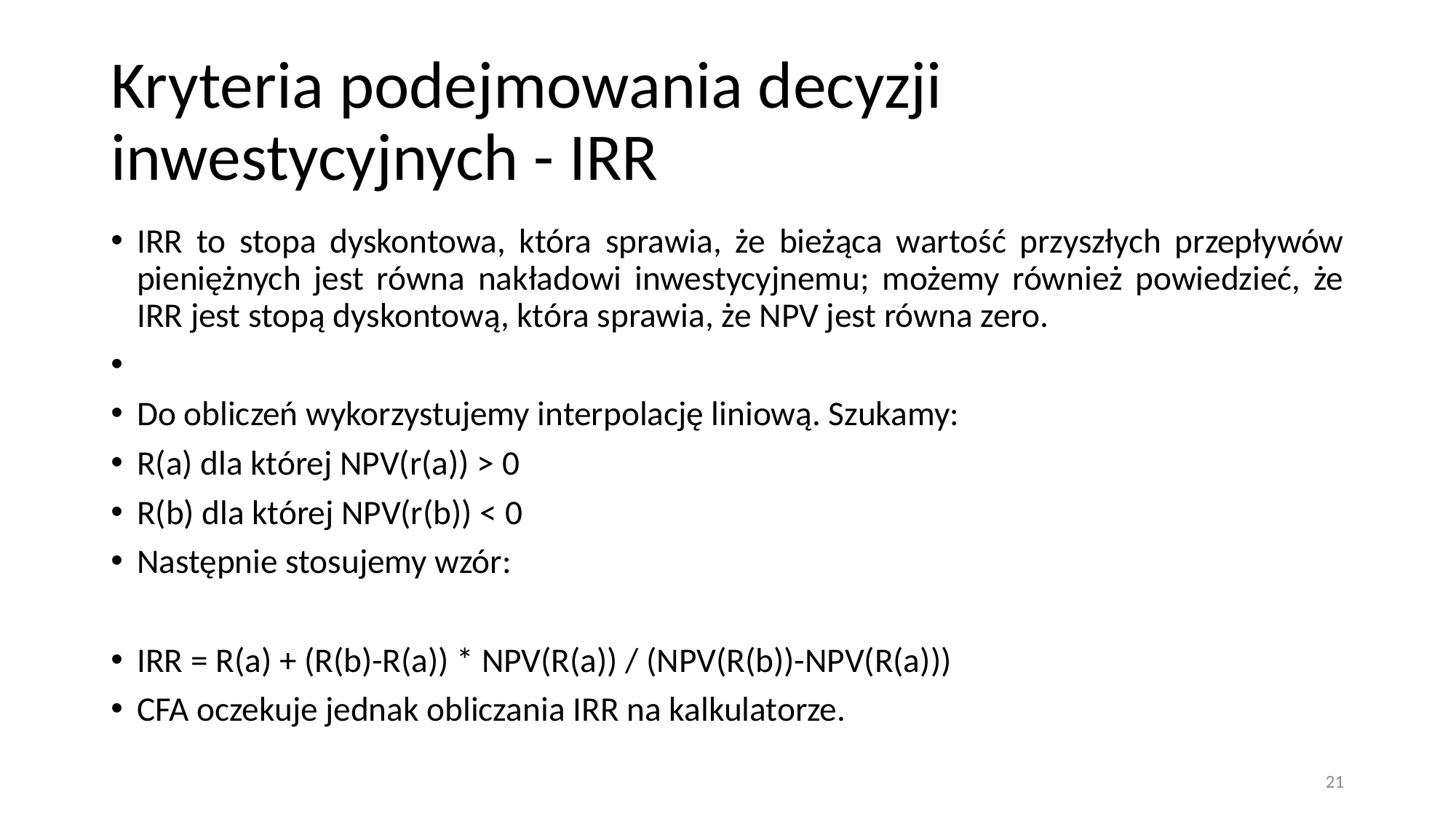

# Kryteria podejmowania decyzji inwestycyjnych - IRR
IRR to stopa dyskontowa, która sprawia, że ​​bieżąca wartość przyszłych przepływów pieniężnych jest równa nakładowi inwestycyjnemu; możemy również powiedzieć, że IRR jest stopą dyskontową, która sprawia, że ​​NPV jest równa zero.

Do obliczeń wykorzystujemy interpolację liniową. Szukamy:
R(a) dla której NPV(r(a)) > 0
R(b) dla której NPV(r(b)) < 0
Następnie stosujemy wzór:

IRR = R(a) + (R(b)-R(a)) * NPV(R(a)) / (NPV(R(b))-NPV(R(a)))
CFA oczekuje jednak obliczania IRR na kalkulatorze.

21